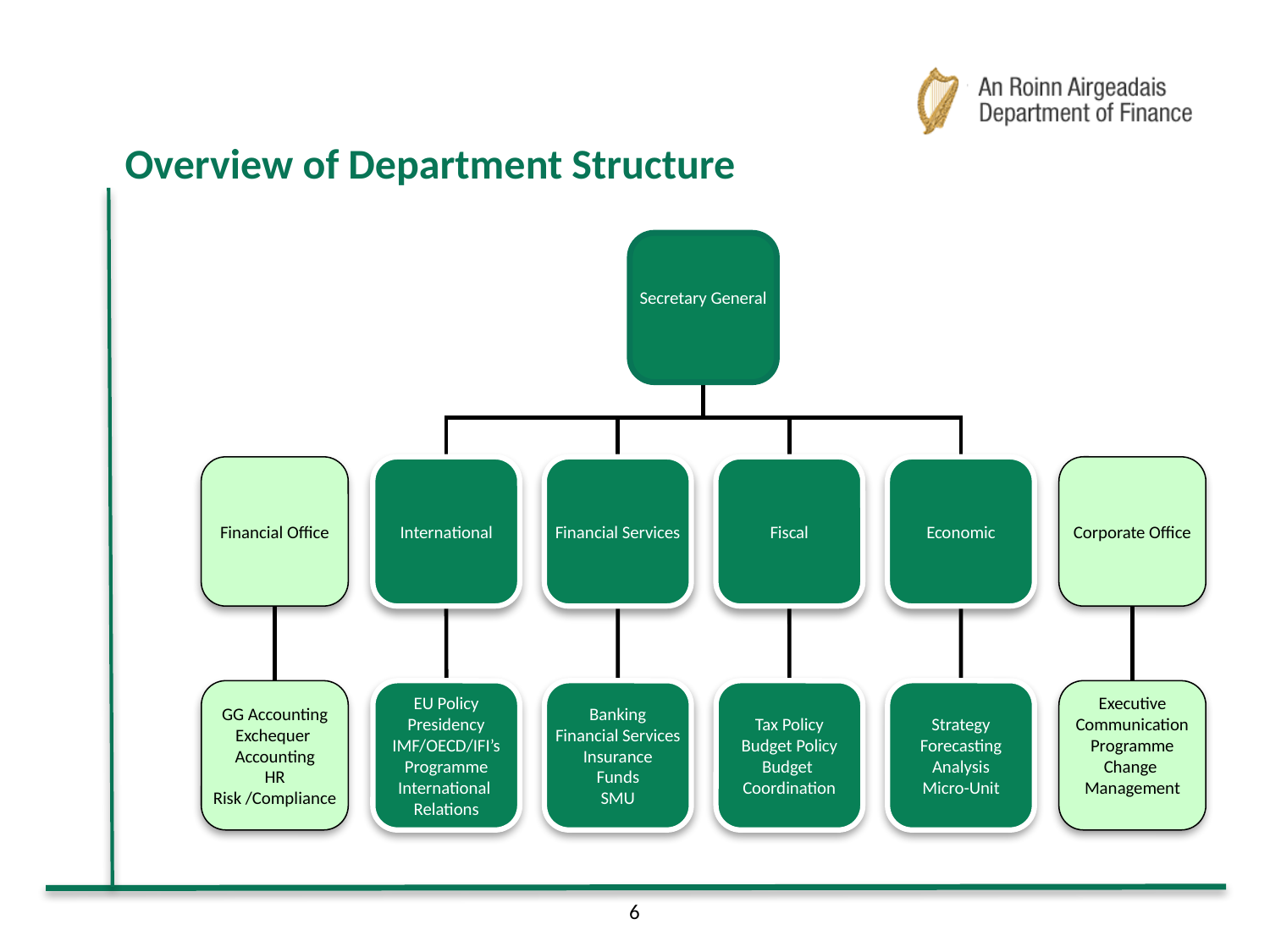

Overview of Department Structure

Secretary General

Financial Office
International
Financial Services
Fiscal
Economic
Corporate Office
GG Accounting
Exchequer
Accounting
HR
Risk /Compliance
EU Policy
Presidency
IMF/OECD/IFI’s
Programme
International
Relations
Banking
Financial Services
Insurance
Funds
SMU
Tax Policy
Budget Policy
Budget
Coordination
Strategy
Forecasting
Analysis
Micro-Unit
Executive
Communication
Programme
Change
Management

6